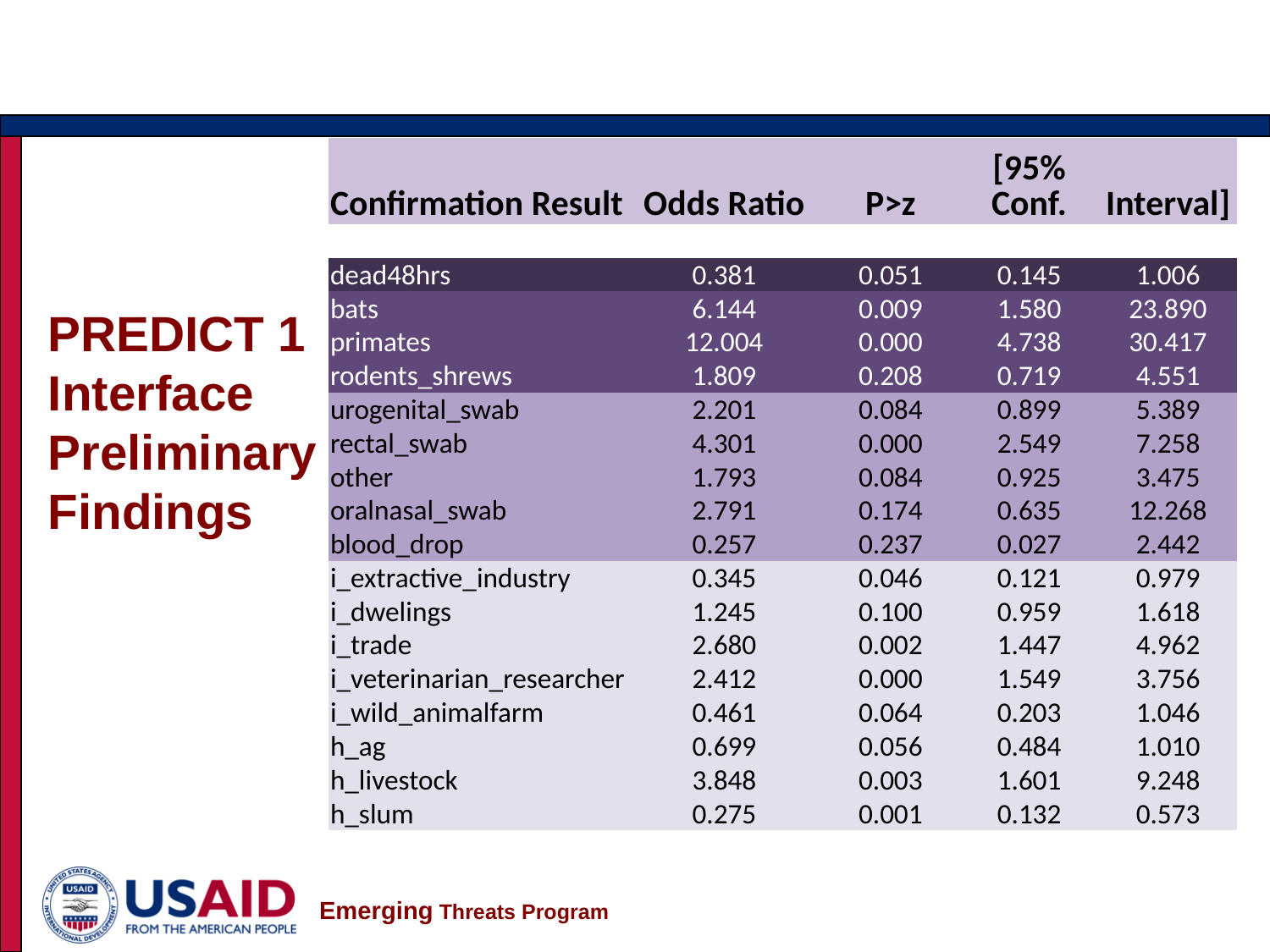

To inform surveillance activities
| Confirmation Result | Odds Ratio | P>z | [95% Conf. | Interval] |
| --- | --- | --- | --- | --- |
|  |  |  |  |  |
| dead48hrs | 0.381 | 0.051 | 0.145 | 1.006 |
| bats | 6.144 | 0.009 | 1.580 | 23.890 |
| primates | 12.004 | 0.000 | 4.738 | 30.417 |
| rodents\_shrews | 1.809 | 0.208 | 0.719 | 4.551 |
| urogenital\_swab | 2.201 | 0.084 | 0.899 | 5.389 |
| rectal\_swab | 4.301 | 0.000 | 2.549 | 7.258 |
| other | 1.793 | 0.084 | 0.925 | 3.475 |
| oralnasal\_swab | 2.791 | 0.174 | 0.635 | 12.268 |
| blood\_drop | 0.257 | 0.237 | 0.027 | 2.442 |
| i\_extractive\_industry | 0.345 | 0.046 | 0.121 | 0.979 |
| i\_dwelings | 1.245 | 0.100 | 0.959 | 1.618 |
| i\_trade | 2.680 | 0.002 | 1.447 | 4.962 |
| i\_veterinarian\_researcher | 2.412 | 0.000 | 1.549 | 3.756 |
| i\_wild\_animalfarm | 0.461 | 0.064 | 0.203 | 1.046 |
| h\_ag | 0.699 | 0.056 | 0.484 | 1.010 |
| h\_livestock | 3.848 | 0.003 | 1.601 | 9.248 |
| h\_slum | 0.275 | 0.001 | 0.132 | 0.573 |
# PREDICT 1 Interface Preliminary Findings